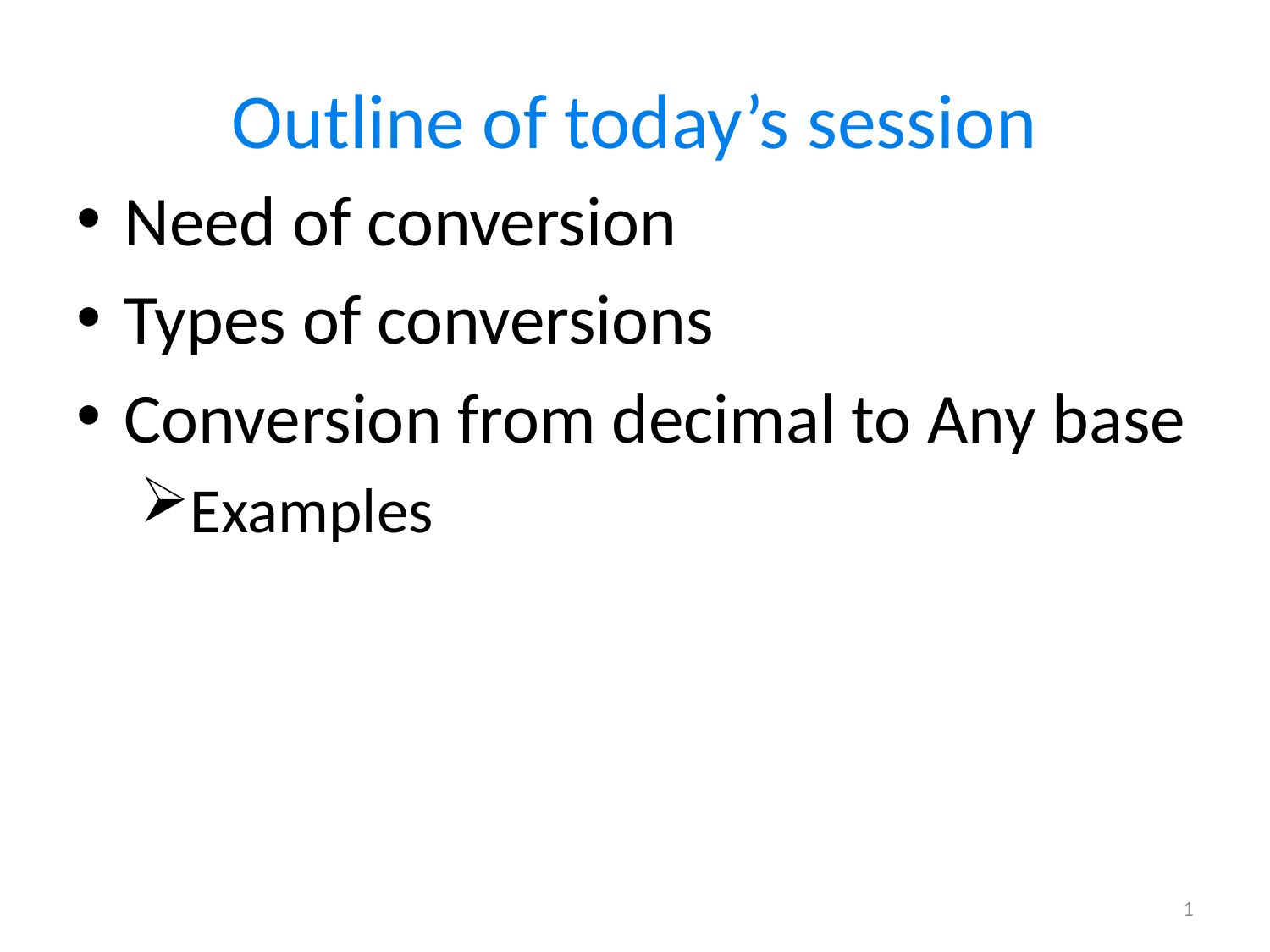

# Outline of today’s session
Need of conversion
Types of conversions
Conversion from decimal to Any base
Examples
1